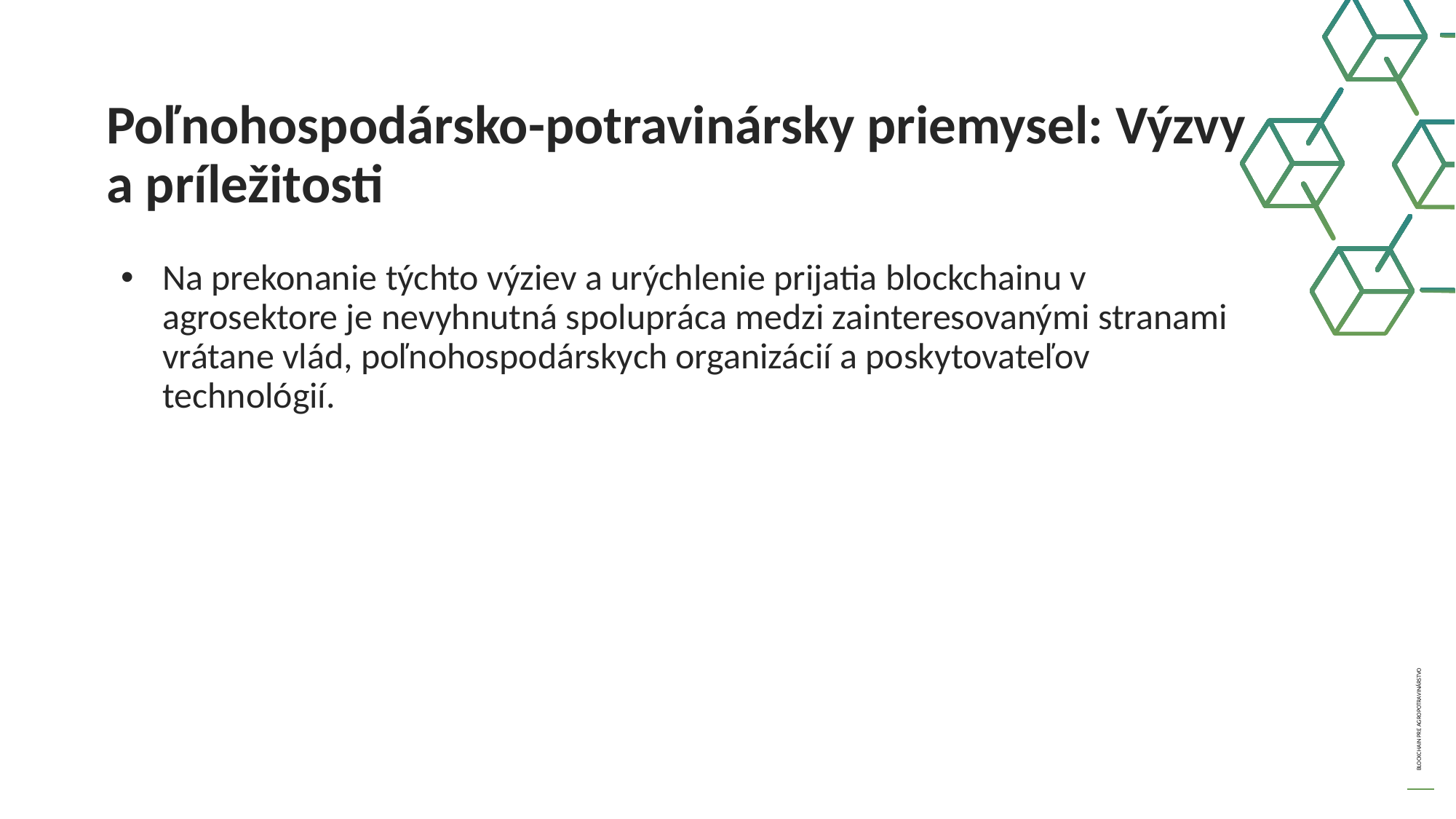

Poľnohospodársko-potravinársky priemysel: Výzvy a príležitosti
Na prekonanie týchto výziev a urýchlenie prijatia blockchainu v agrosektore je nevyhnutná spolupráca medzi zainteresovanými stranami vrátane vlád, poľnohospodárskych organizácií a poskytovateľov technológií.